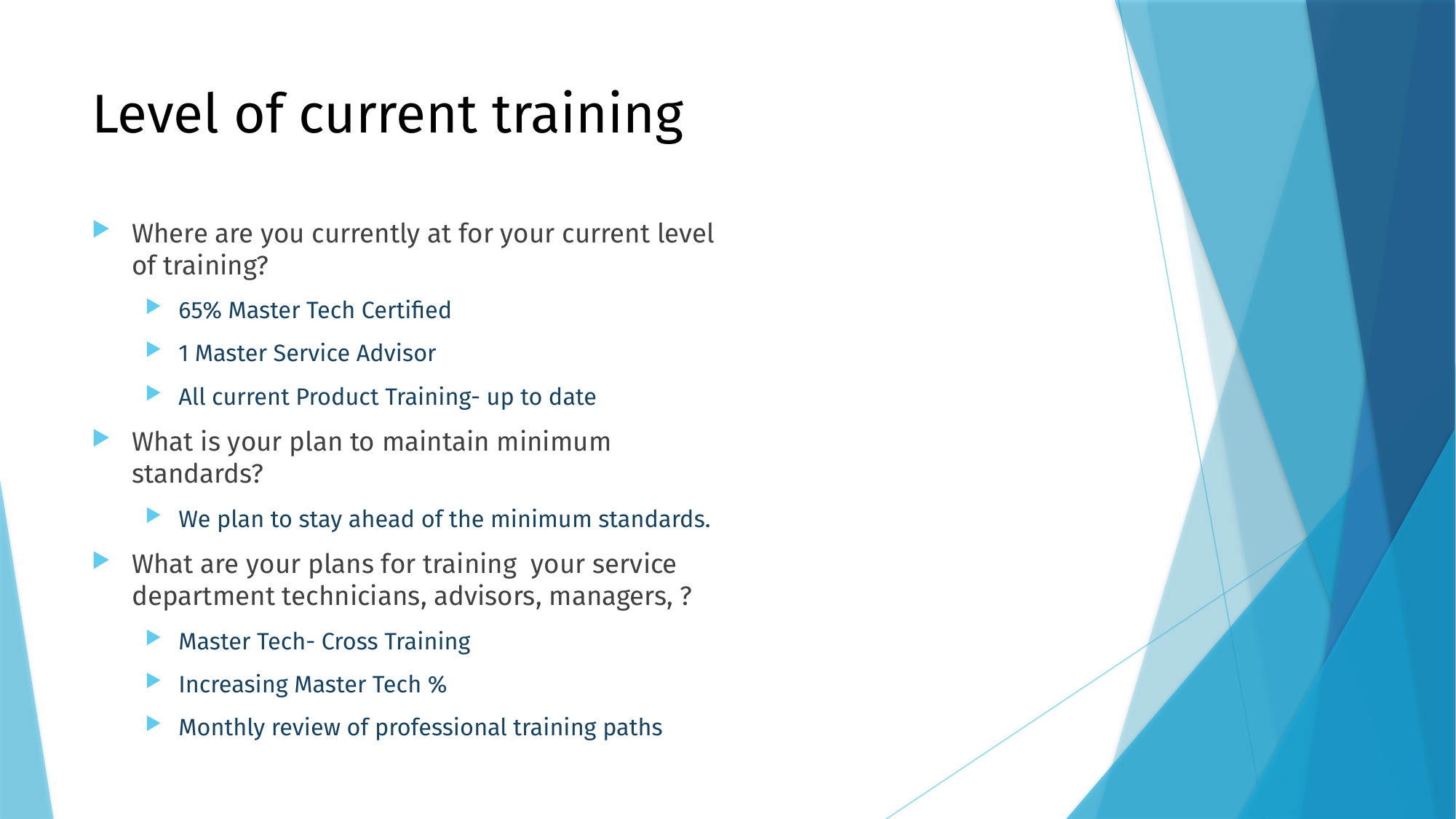

# Level of current training
Where are you currently at for your current level of training?
65% Master Tech Certified
1 Master Service Advisor
All current Product Training- up to date
What is your plan to maintain minimum standards?
We plan to stay ahead of the minimum standards.
What are your plans for training  your service department technicians, advisors, managers, ?
Master Tech- Cross Training
Increasing Master Tech %
Monthly review of professional training paths